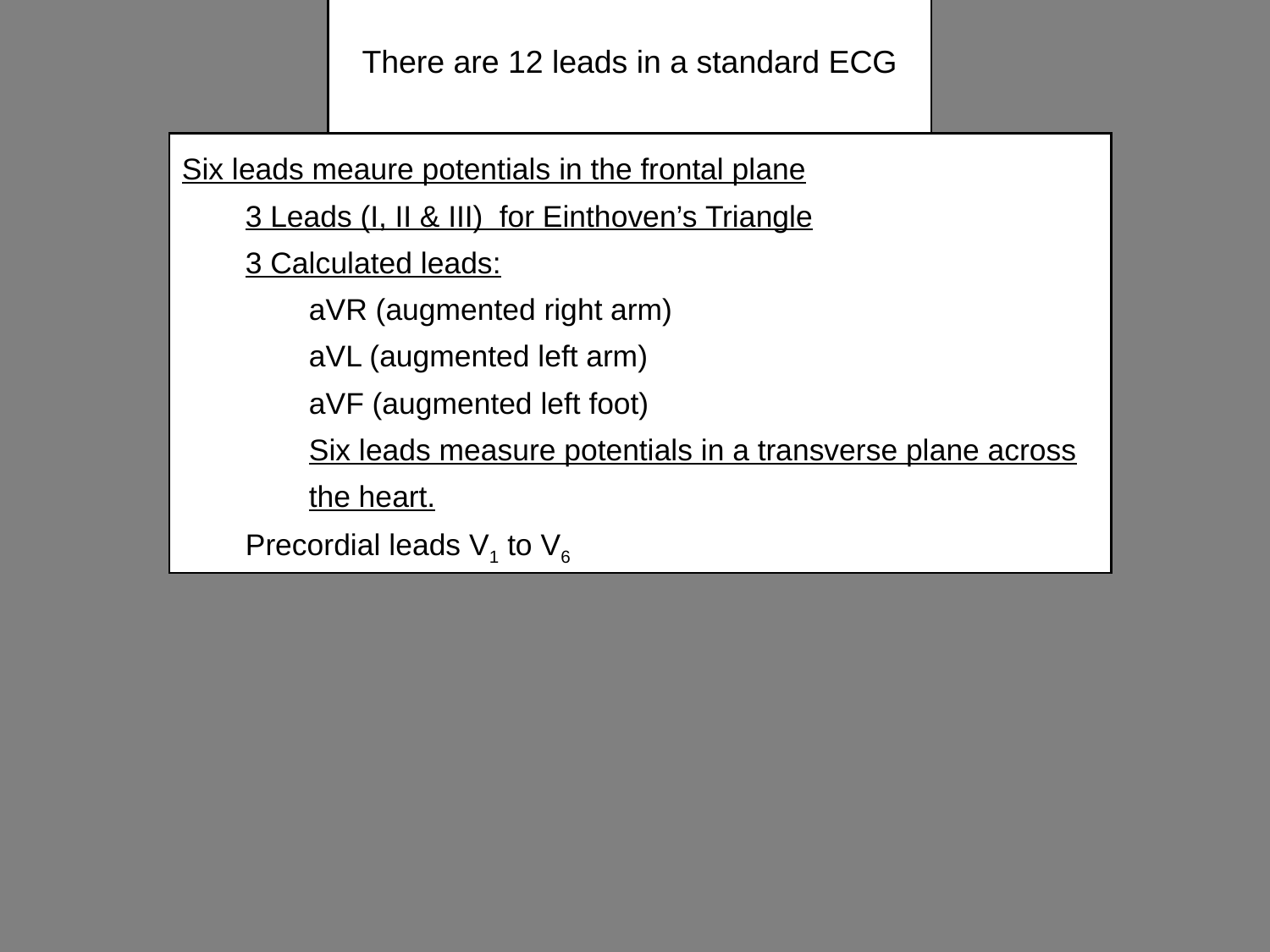

# There are 12 leads in a standard ECG
Six leads meaure potentials in the frontal plane
3 Leads (I, II & III)  for Einthoven’s Triangle
3 Calculated leads:
aVR (augmented right arm)
aVL (augmented left arm)
aVF (augmented left foot)
Six leads measure potentials in a transverse plane across the heart.
Precordial leads V1 to V6